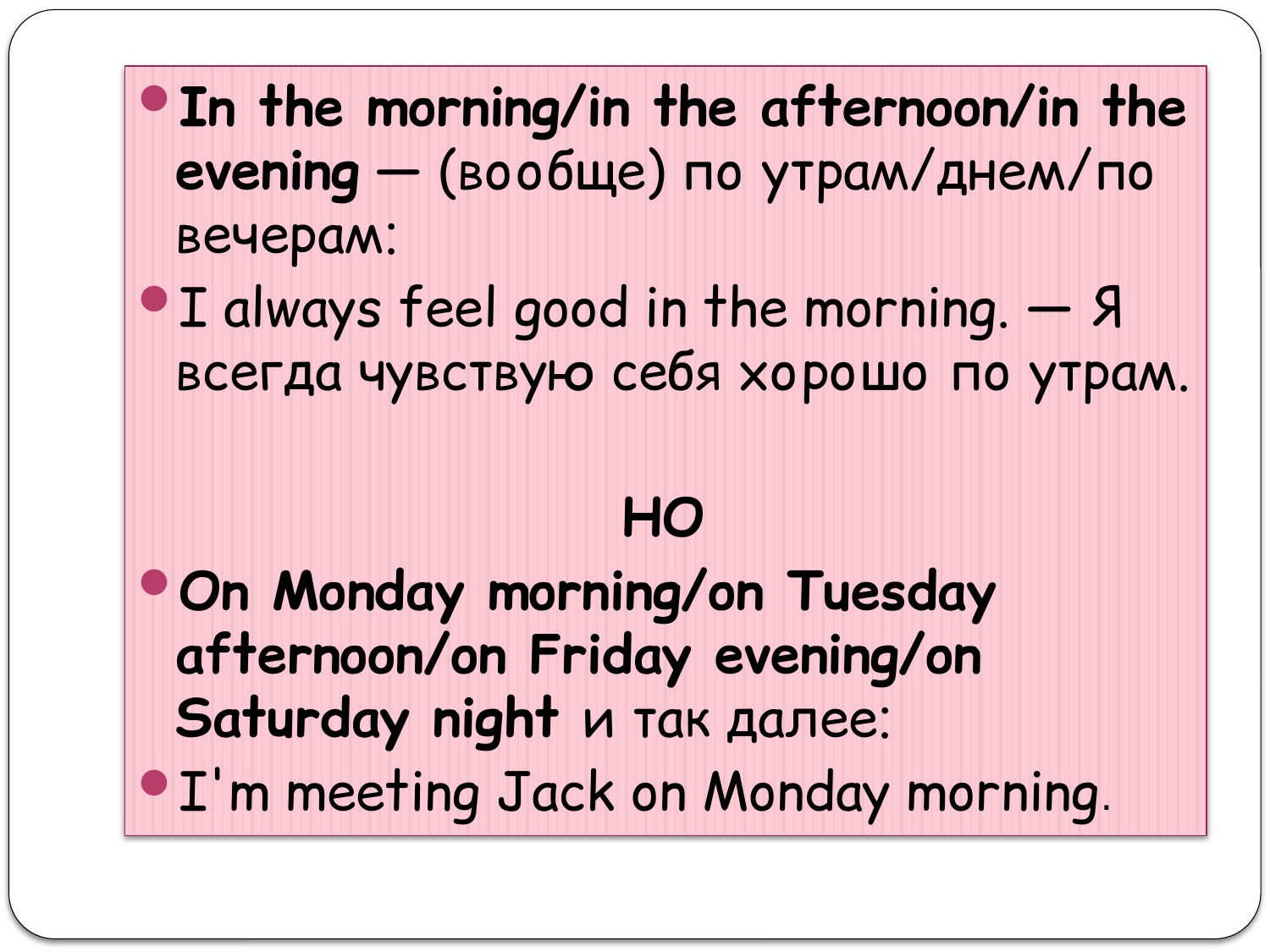

In the morning/in the afternoon/in the evening — (вообще) по утрам/днем/по вечерам:
I always feel good in the morning. — Я всегда чувствую себя хорошо по утрам.

                     НО
On Monday morning/on Tuesday afternoon/on Friday evening/on Saturday night и так далее:
I'm meeting Jack on Monday morning.